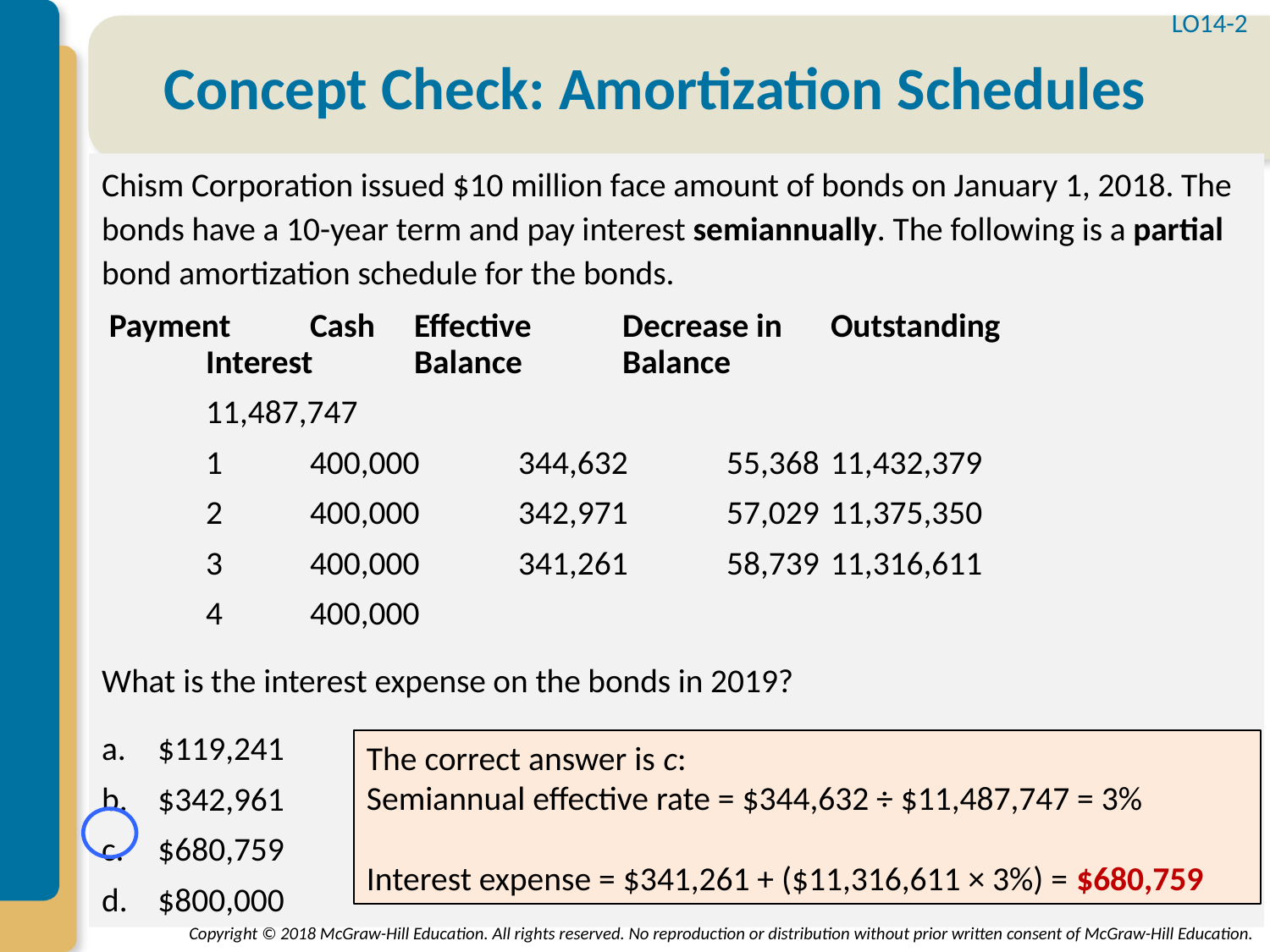

LO14-2
# Concept Check: Amortization Schedules
Chism Corporation issued $10 million face amount of bonds on January 1, 2018. The bonds have a 10-year term and pay interest semiannually. The following is a partial bond amortization schedule for the bonds.
 Payment	Cash	Effective	Decrease in	Outstanding
			Interest	Balance	Balance
					11,487,747
	1	400,000	344,632	55,368	11,432,379
	2	400,000	342,971	57,029	11,375,350
	3	400,000	341,261	58,739	11,316,611
	4	400,000
What is the interest expense on the bonds in 2019?
$119,241
$342,961
$680,759
$800,000

The correct answer is c:
Semiannual effective rate = $344,632 ÷ $11,487,747 = 3%

Interest expense = $341,261 + ($11,316,611 × 3%) = $680,759